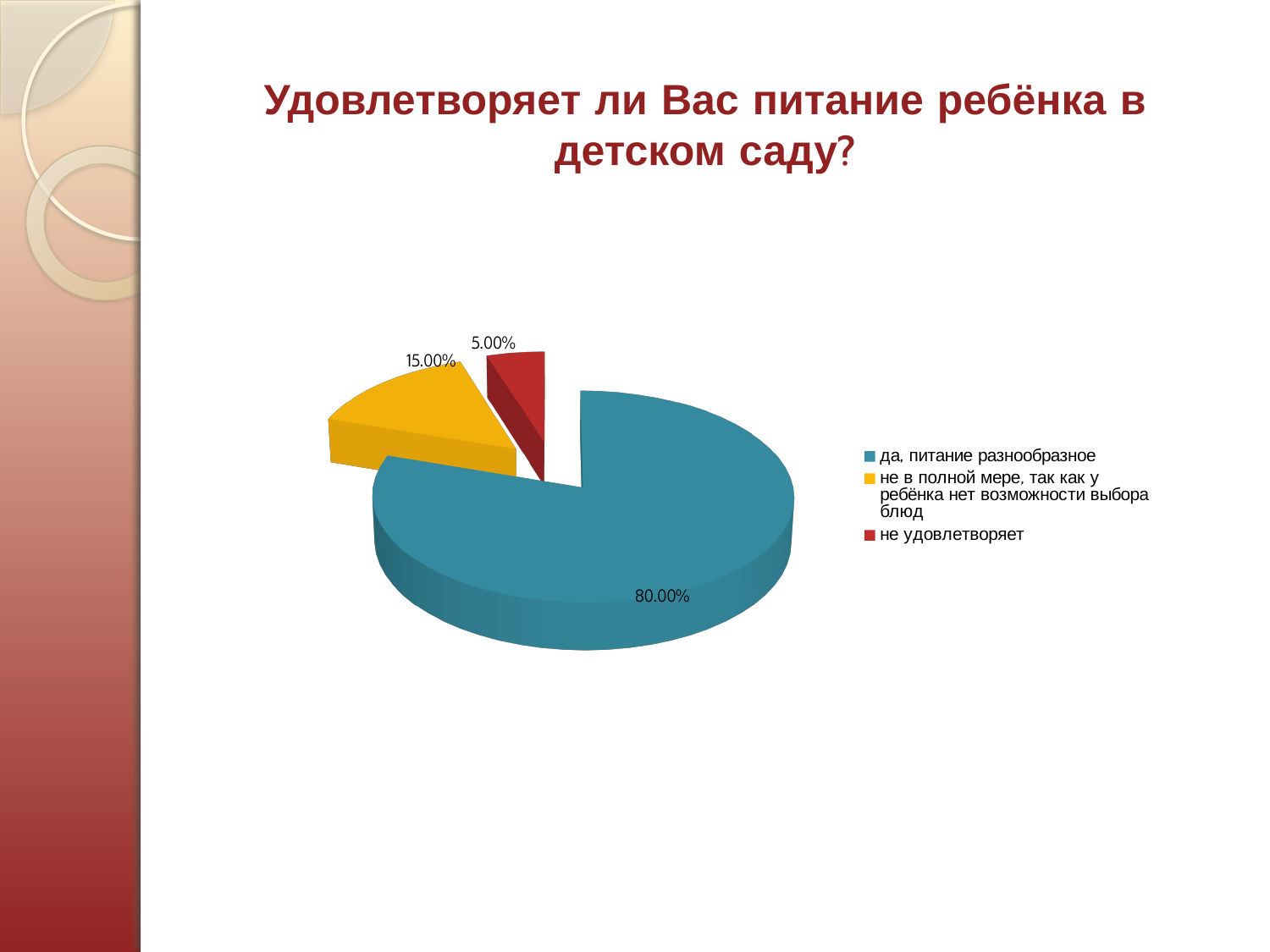

Удовлетворяет ли Вас питание ребёнка в детском саду?

[unsupported chart]

[unsupported chart]